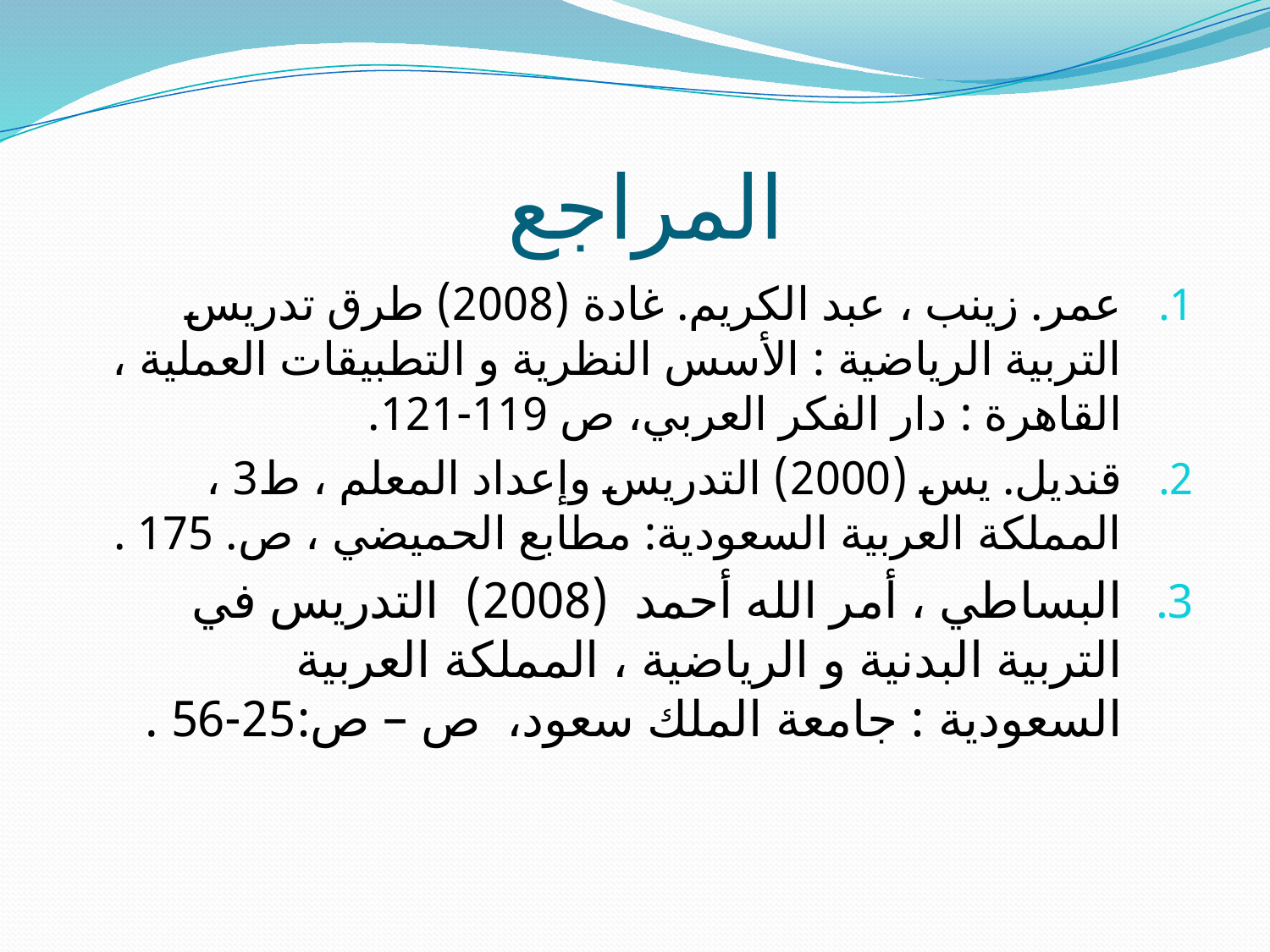

# المراجع
عمر. زينب ، عبد الكريم. غادة (2008) طرق تدريس التربية الرياضية : الأسس النظرية و التطبيقات العملية ، القاهرة : دار الفكر العربي، ص 119-121.
قنديل. يس (2000) التدريس وإعداد المعلم ، ط3 ، المملكة العربية السعودية: مطابع الحميضي ، ص. 175 .
البساطي ، أمر الله أحمد  (2008)  التدريس في التربية البدنية و الرياضية ، المملكة العربية السعودية : جامعة الملك سعود،  ص – ص:25-56 .